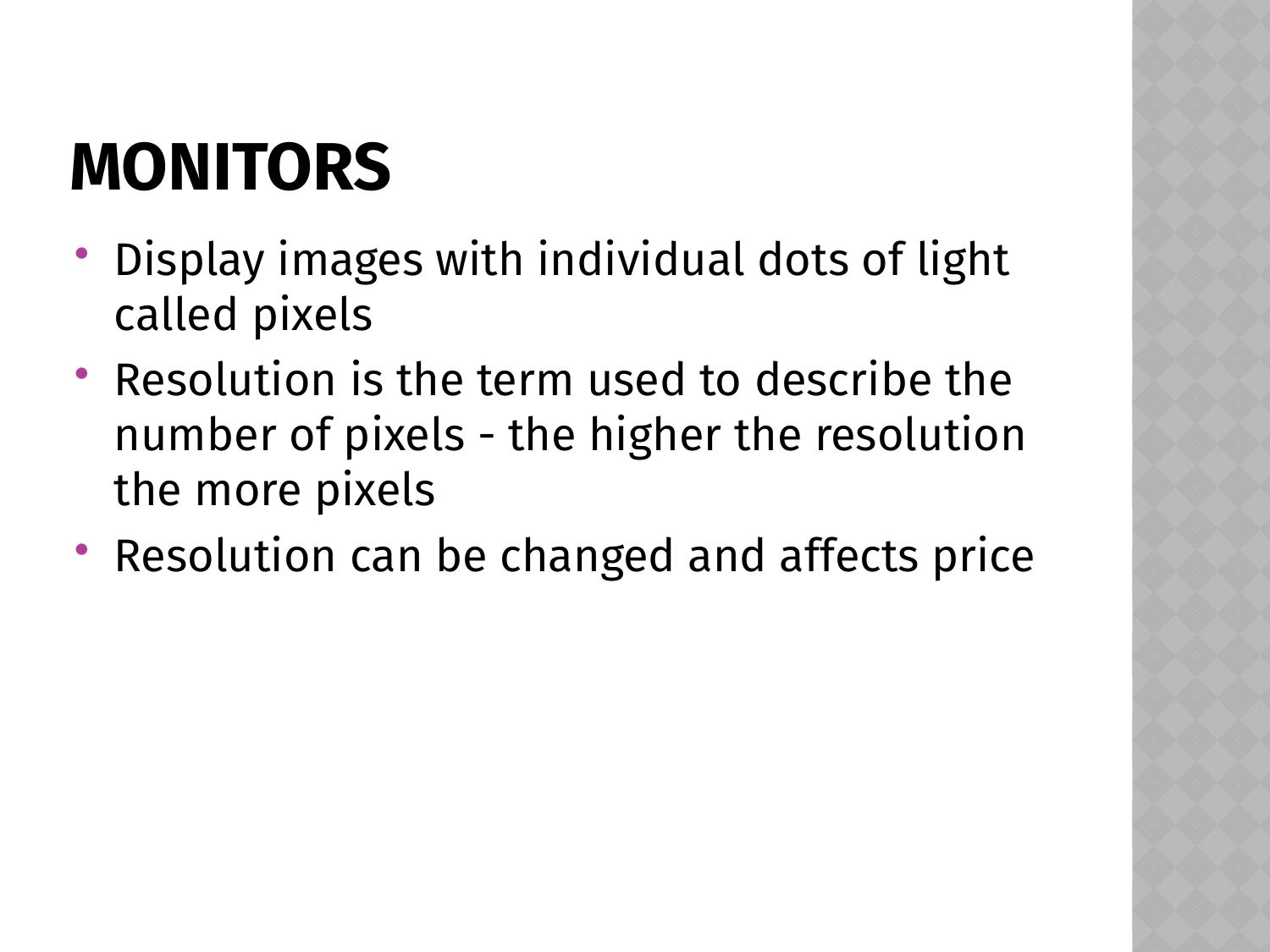

# Monitors
Display images with individual dots of light called pixels
Resolution is the term used to describe the number of pixels - the higher the resolution the more pixels
Resolution can be changed and affects price